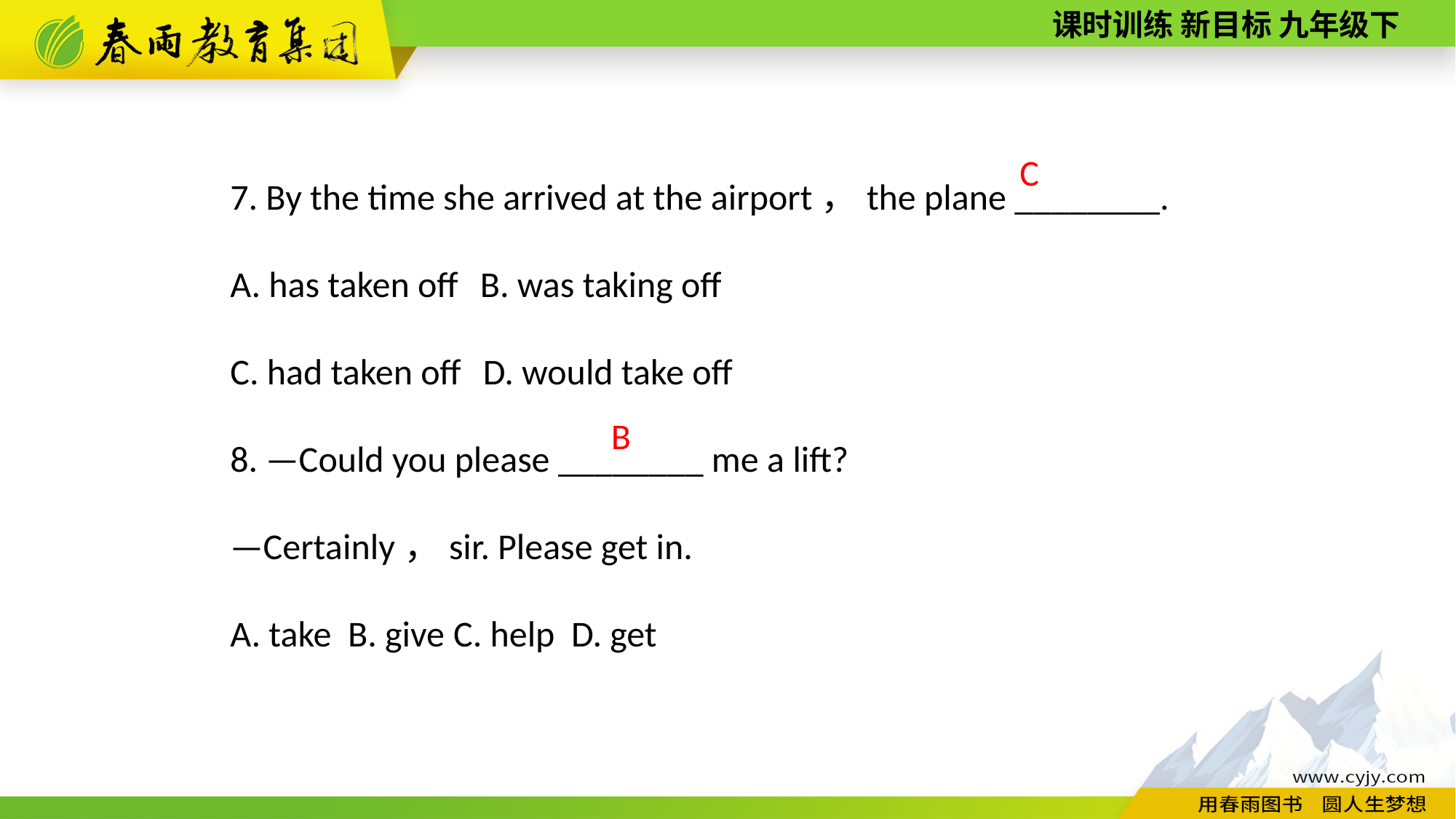

7. By the time she arrived at the airport，the plane ________.
A. has taken off     B. was taking off
C. had taken off     D. would take off
8. —Could you please ________ me a lift?
—Certainly，sir. Please get in.
A. take  B. give  C. help  D. get
C
B